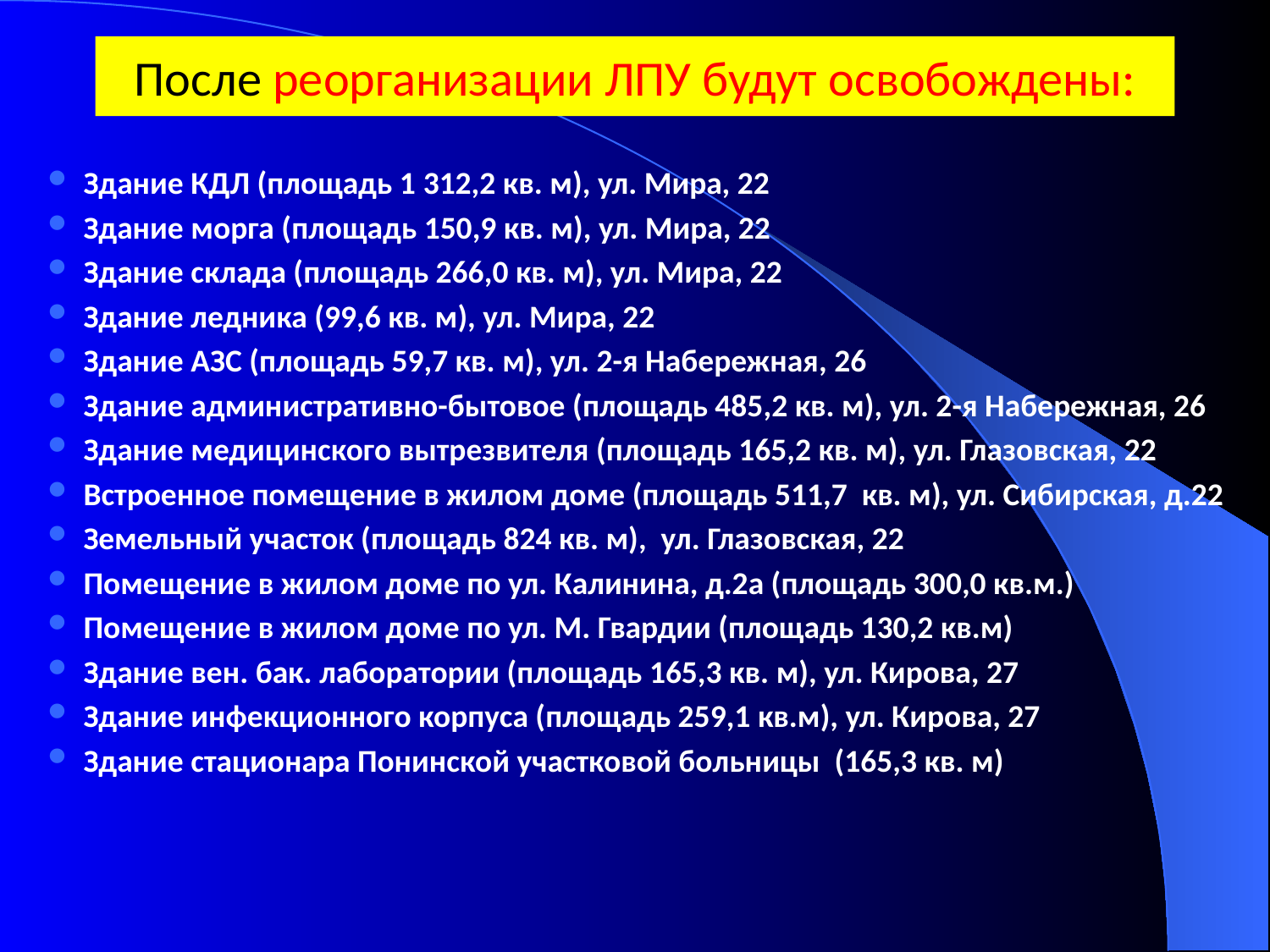

# После реорганизации ЛПУ будут освобождены:
Здание КДЛ (площадь 1 312,2 кв. м), ул. Мира, 22
Здание морга (площадь 150,9 кв. м), ул. Мира, 22
Здание склада (площадь 266,0 кв. м), ул. Мира, 22
Здание ледника (99,6 кв. м), ул. Мира, 22
Здание АЗС (площадь 59,7 кв. м), ул. 2-я Набережная, 26
Здание административно-бытовое (площадь 485,2 кв. м), ул. 2-я Набережная, 26
Здание медицинского вытрезвителя (площадь 165,2 кв. м), ул. Глазовская, 22
Встроенное помещение в жилом доме (площадь 511,7  кв. м), ул. Сибирская, д.22
Земельный участок (площадь 824 кв. м),  ул. Глазовская, 22
Помещение в жилом доме по ул. Калинина, д.2а (площадь 300,0 кв.м.)
Помещение в жилом доме по ул. М. Гвардии (площадь 130,2 кв.м)
Здание вен. бак. лаборатории (площадь 165,3 кв. м), ул. Кирова, 27
Здание инфекционного корпуса (площадь 259,1 кв.м), ул. Кирова, 27
Здание стационара Понинской участковой больницы  (165,3 кв. м)